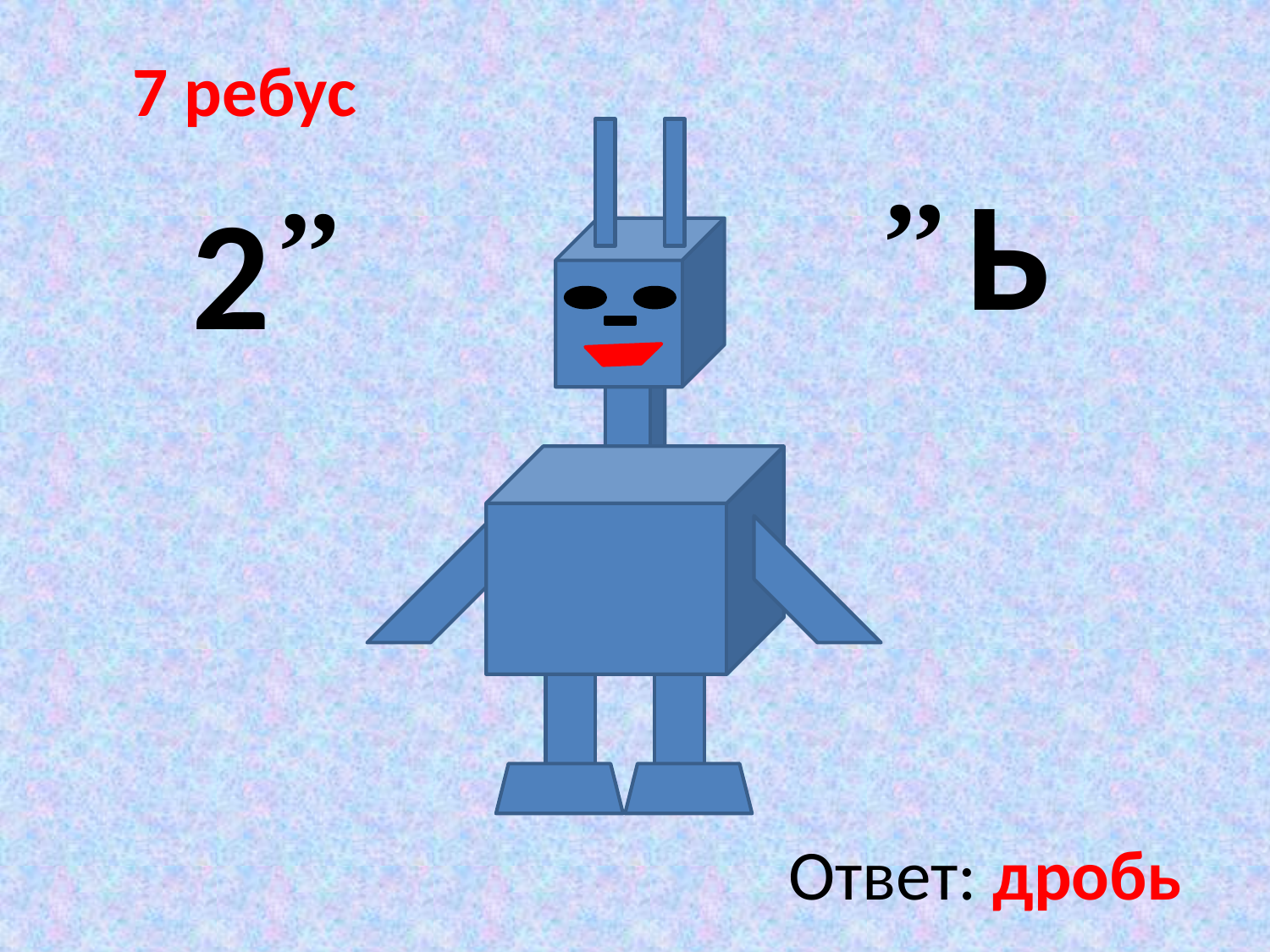

7 ребус
,,
,,

Ь
2

Ответ: дробь